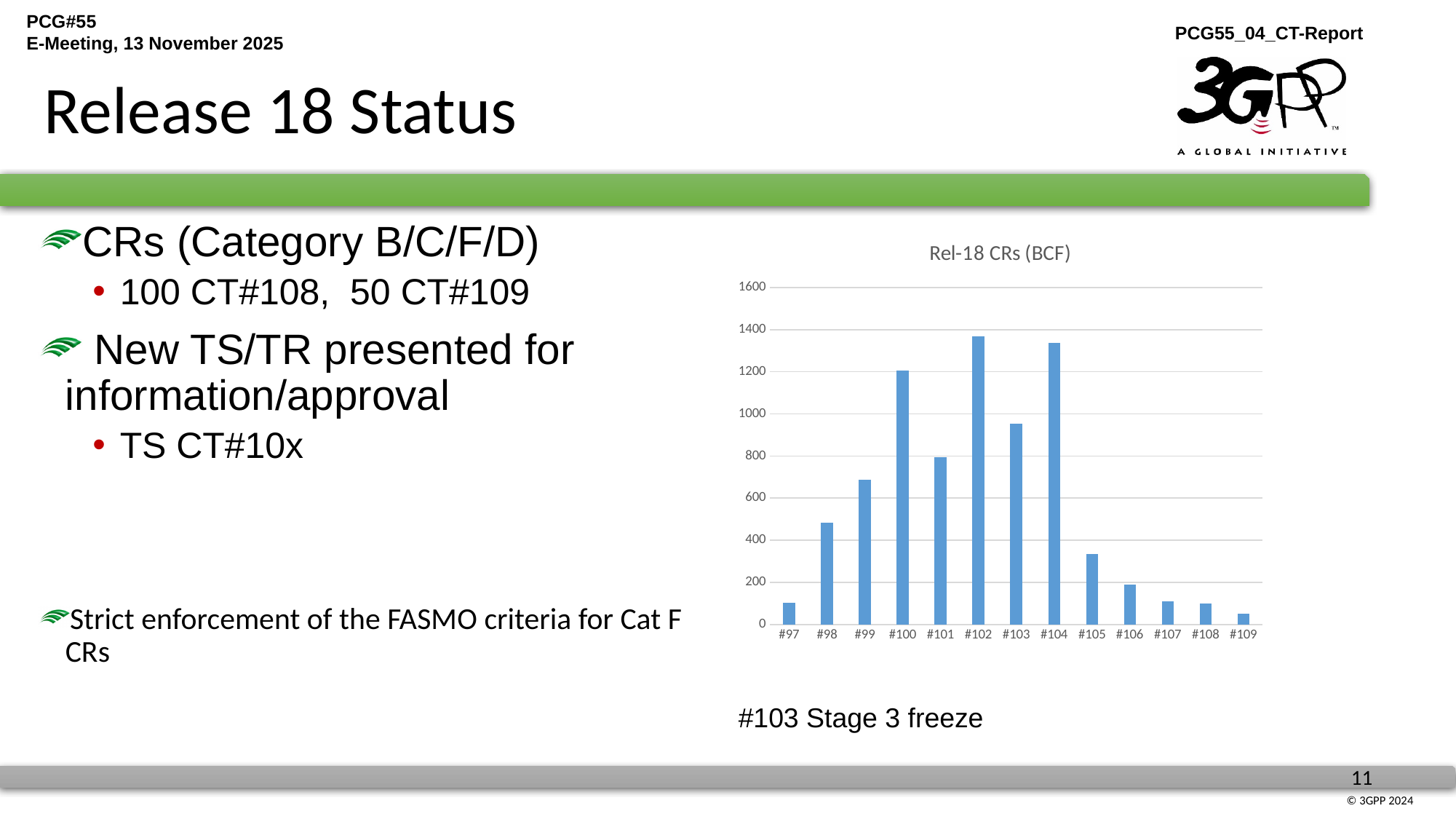

# Release 18 Status
CRs (Category B/C/F/D)
100 CT#108,  50 CT#109
 New TS/TR presented for information/approval
TS CT#10x

Strict enforcement of the FASMO criteria for Cat F CRs

### Chart: Rel-18 CRs (BCF)

| Category |  |
|---|---|
| #97 | 103.0 |
| #98 | 482.0 |
| #99 | 688.0 |
| #100 | 1205.0 |
| #101 | 794.0 |
| #102 | 1367.0 |
| #103 | 952.0 |
| #104 | 1338.0 |
| #105 | 334.0 |
| #106 | 188.0 |
| #107 | 109.0 |
| #108 | 100.0 |
| #109 | 50.0 |
#103 Stage 3 freeze